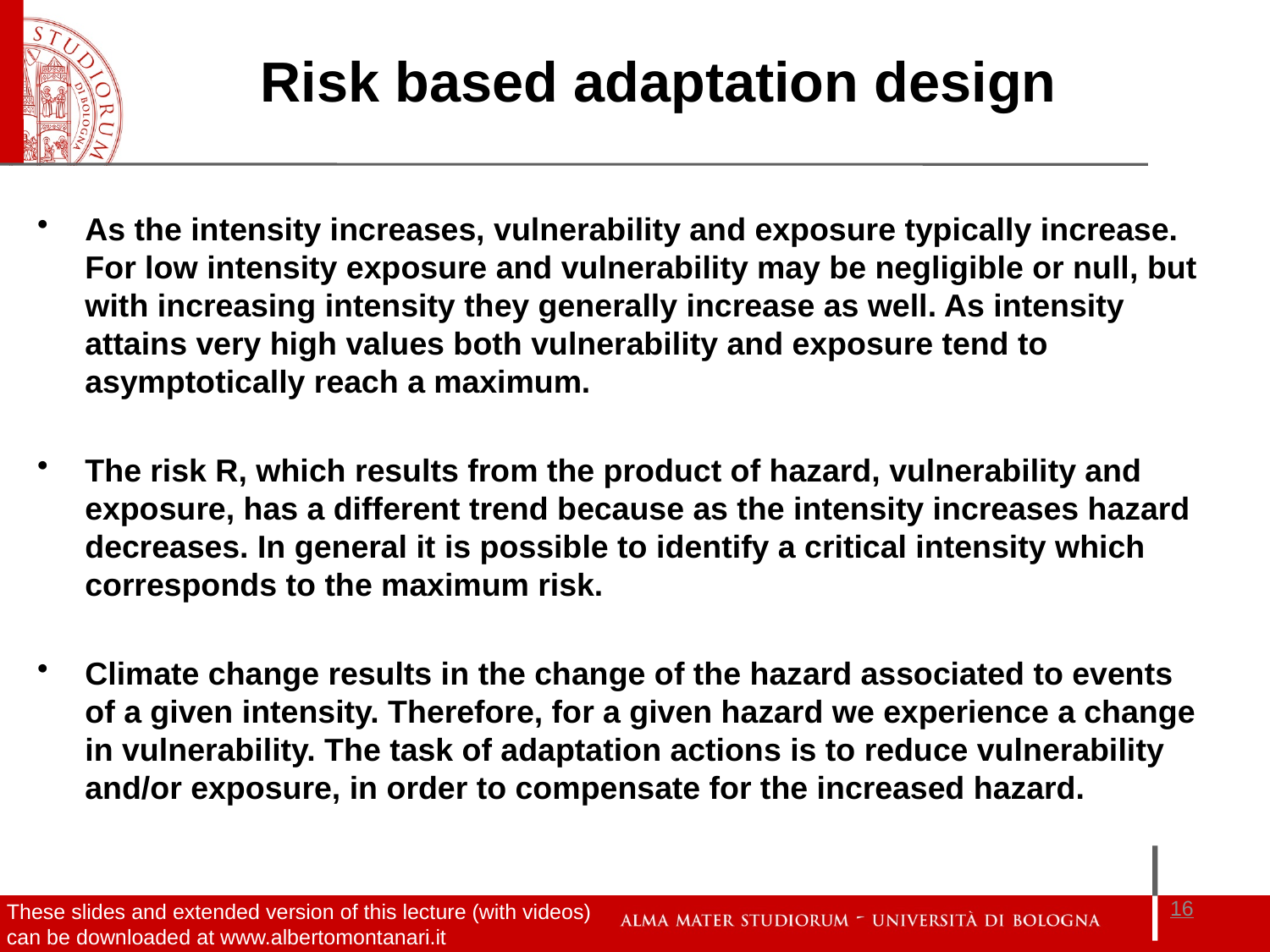

Risk based adaptation design
As the intensity increases, vulnerability and exposure typically increase. For low intensity exposure and vulnerability may be negligible or null, but with increasing intensity they generally increase as well. As intensity attains very high values both vulnerability and exposure tend to asymptotically reach a maximum.

The risk R, which results from the product of hazard, vulnerability and exposure, has a different trend because as the intensity increases hazard decreases. In general it is possible to identify a critical intensity which corresponds to the maximum risk.

Climate change results in the change of the hazard associated to events of a given intensity. Therefore, for a given hazard we experience a change in vulnerability. The task of adaptation actions is to reduce vulnerability and/or exposure, in order to compensate for the increased hazard.
16